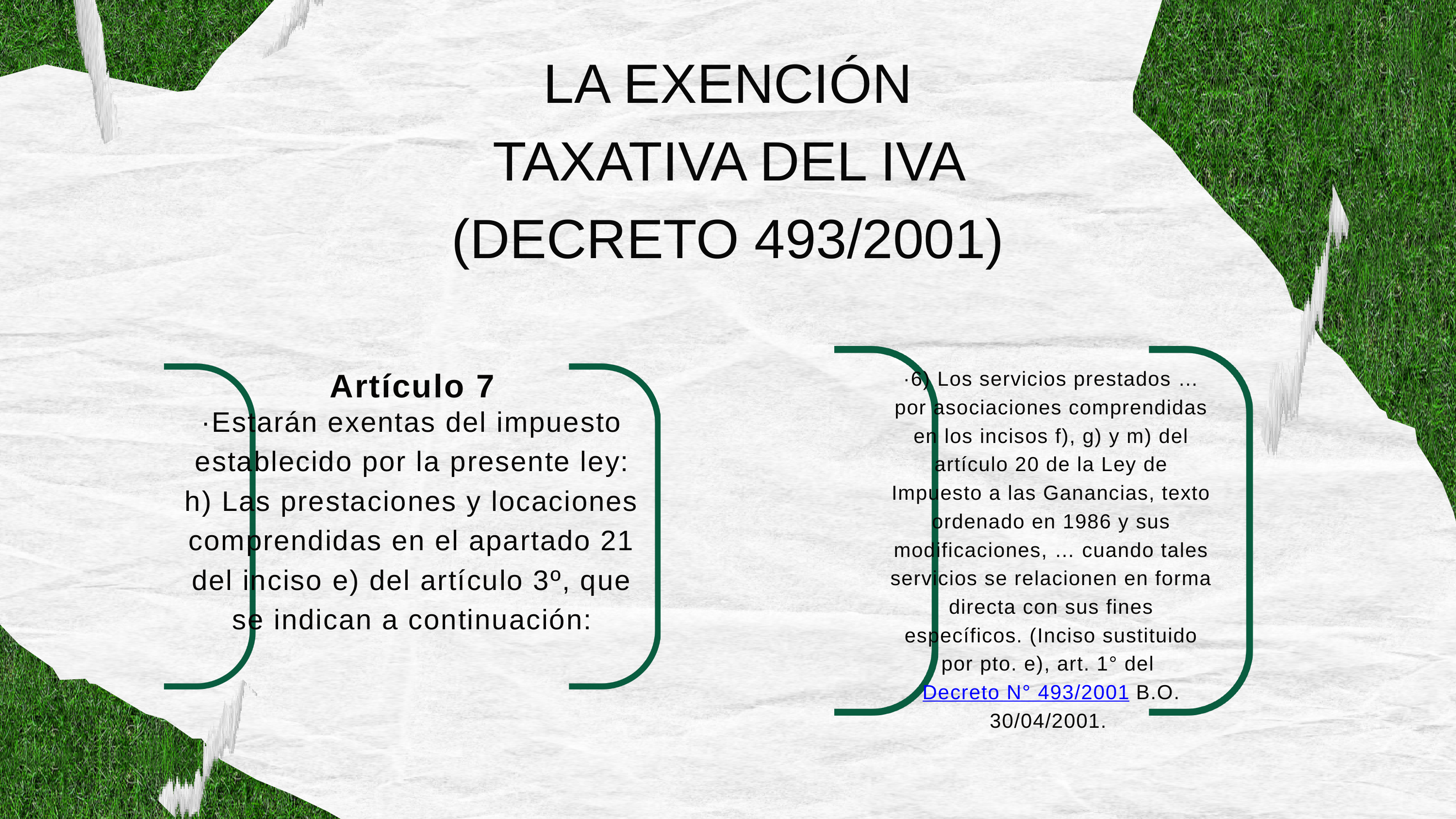

LA EXENCIÓN TAXATIVA DEL IVA (DECRETO 493/2001)

Artículo 7
·6) Los servicios prestados … por asociaciones comprendidas en los incisos f), g) y m) del artículo 20 de la Ley de Impuesto a las Ganancias, texto ordenado en 1986 y sus modificaciones, … cuando tales servicios se relacionen en forma directa con sus fines específicos. (Inciso sustituido por pto. e), art. 1° del Decreto N° 493/2001 B.O. 30/04/2001.

·Estarán exentas del impuesto establecido por la presente ley:
h) Las prestaciones y locaciones comprendidas en el apartado 21 del inciso e) del artículo 3º, que se indican a continuación: